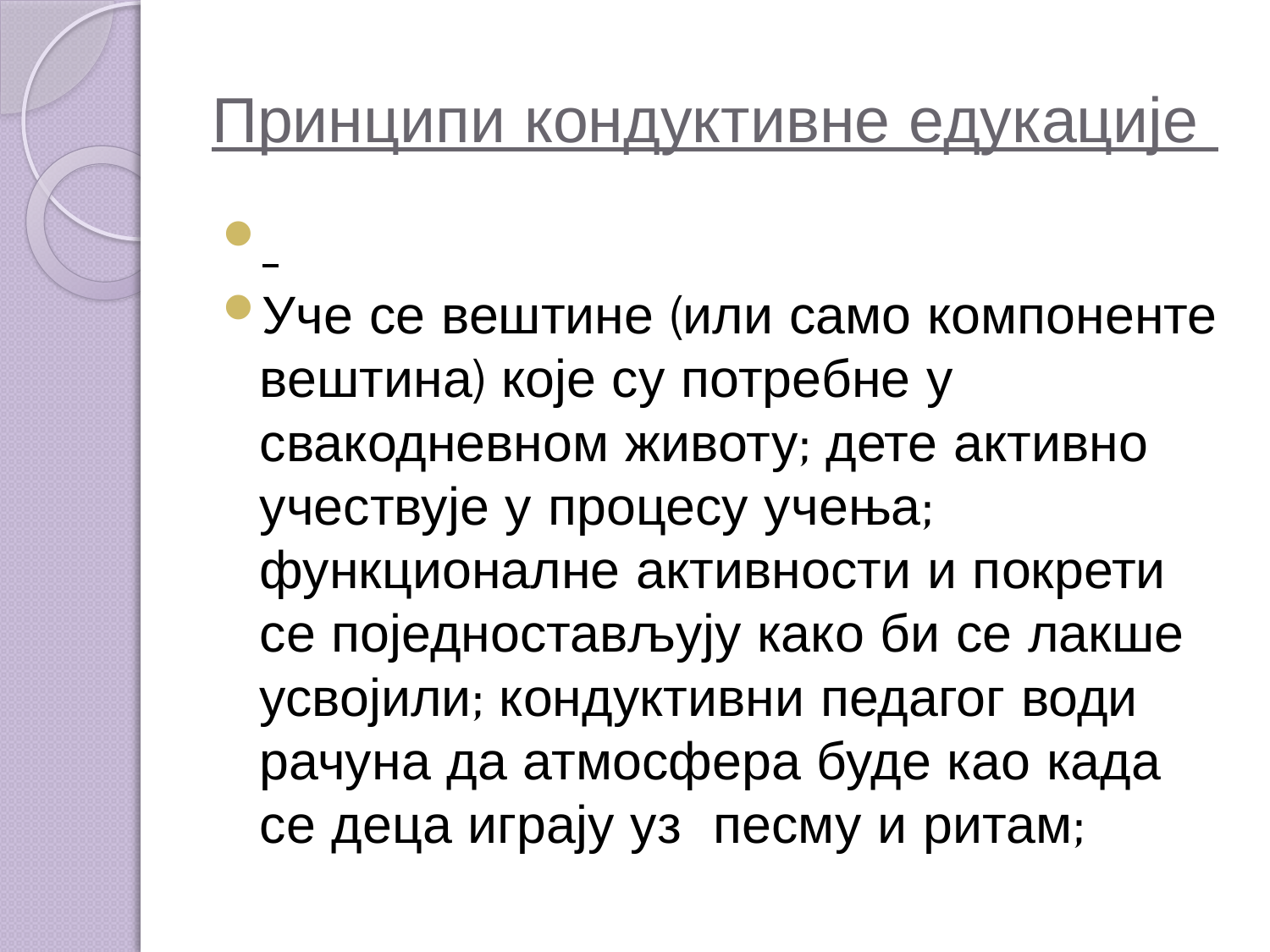

# Принципи кондуктивне едукације

Уче се вештине (или само компоненте вештина) које су потребне у свакодневном животу; дете активно учествује у процесу учења; функционалне активности и покрети се поједностављују како би се лакше усвојили; кондуктивни педагог води рачуна да атмосфера буде као када се деца играју уз  песму и ритам;